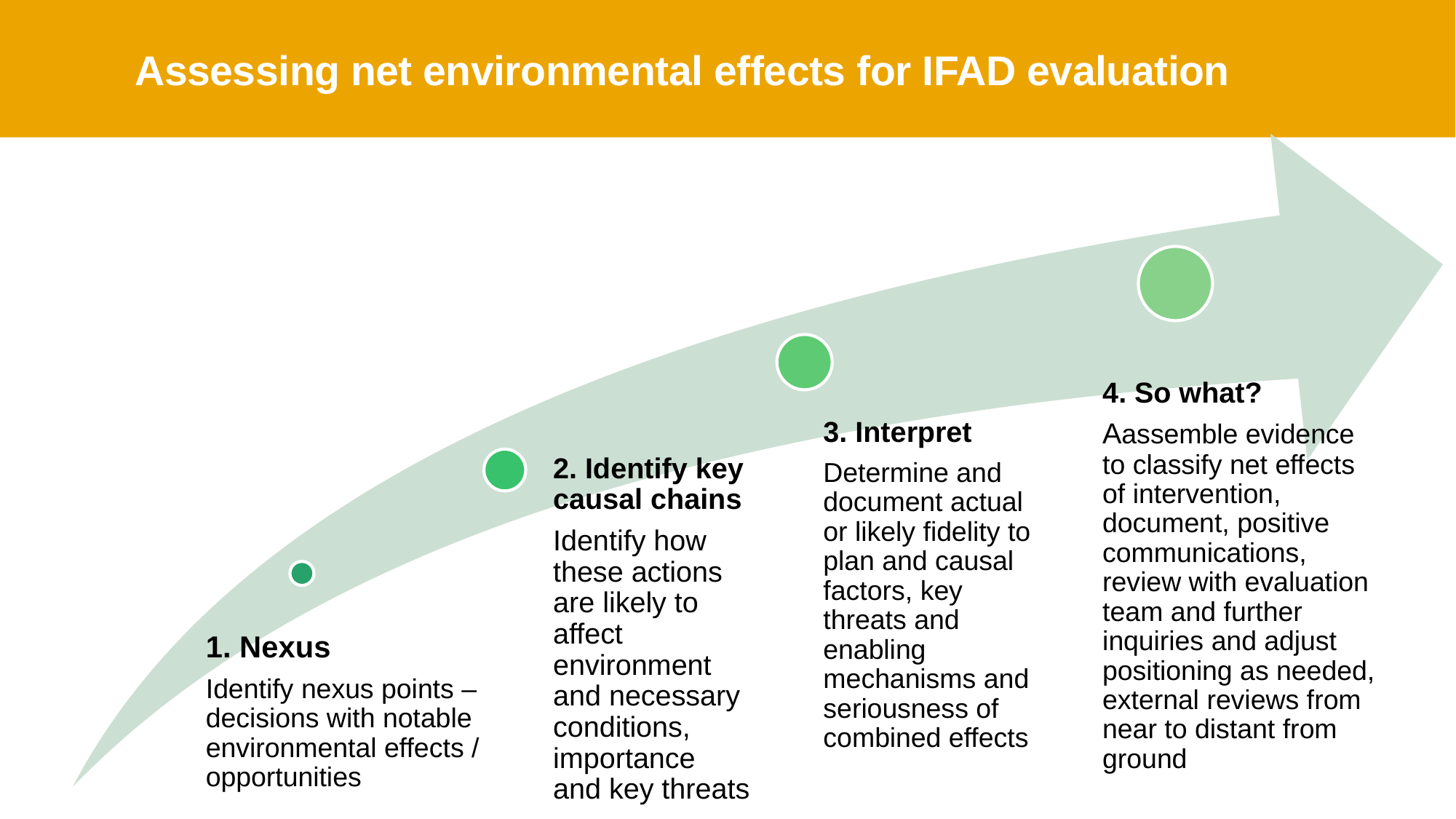

# Assessing net environmental effects for IFAD evaluation
1. Nexus
Identify nexus points – decisions with notable environmental effects / opportunities
2. Identify key causal chains
Identify how these actions are likely to affect environment and necessary conditions,  importance and key threats

3. Interpret
Determine and document actual or likely fidelity to plan and causal factors, key threats and enabling mechanisms and seriousness of combined effects
4. So what?
Aassemble evidence to classify net effects of intervention, document, positive communications, review with evaluation team and further inquiries and adjust positioning as needed, external reviews from near to distant from ground